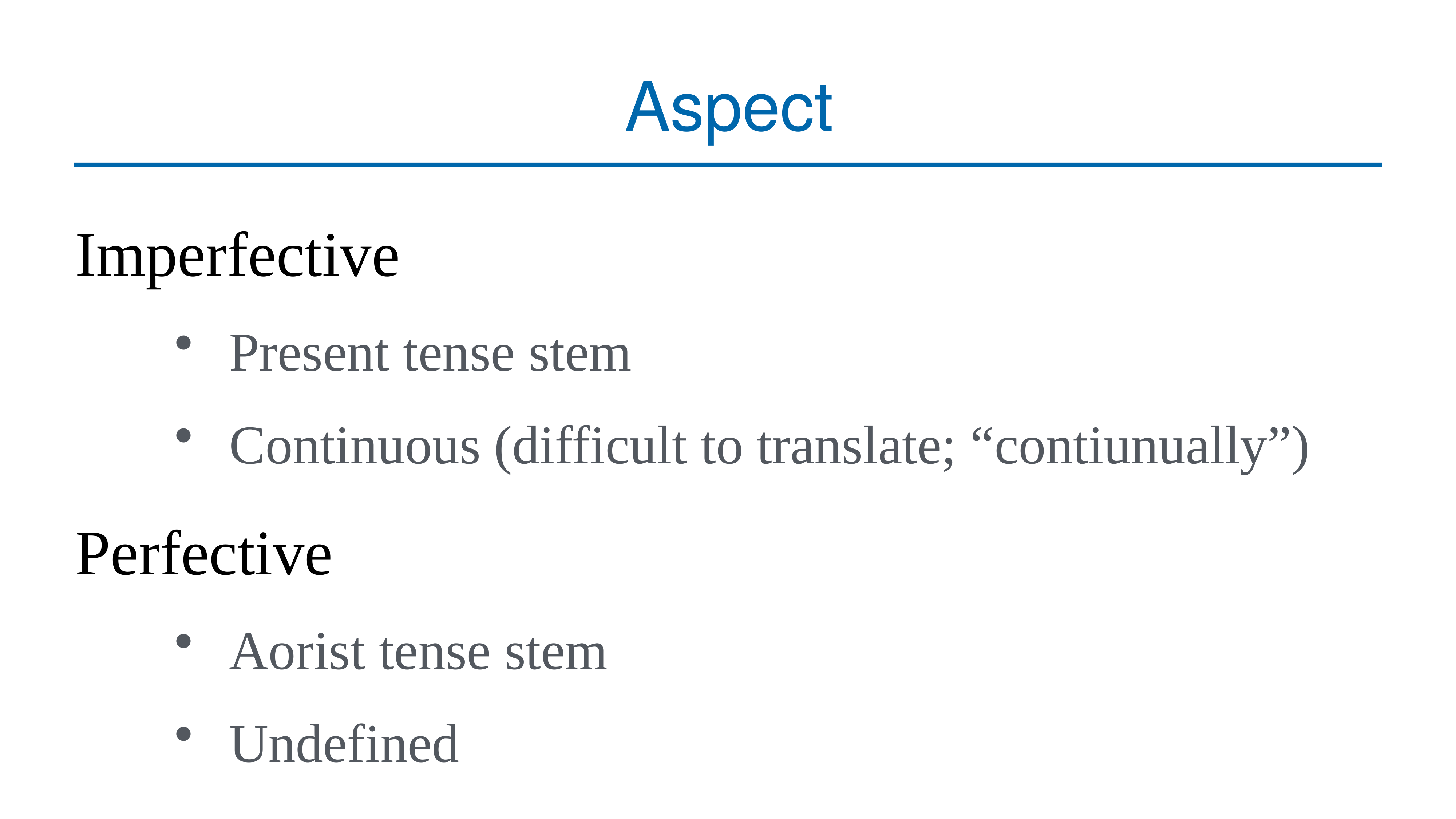

# Aspect
Imperfective
Present tense stem
Continuous (difficult to translate; “contiunually”)
Perfective
Aorist tense stem
Undefined